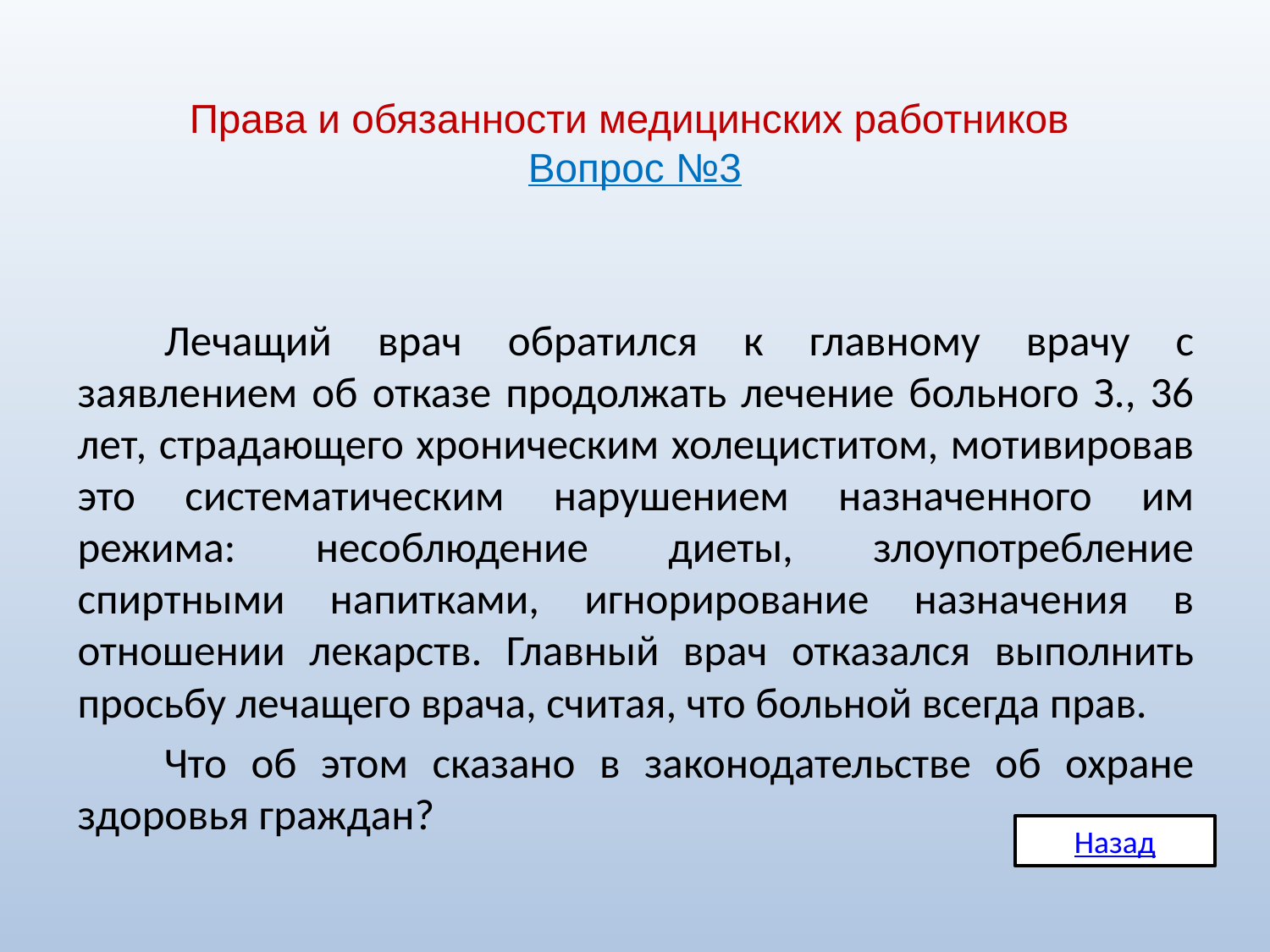

# Права и обязанности медицинских работников Вопрос №3
	Лечащий врач обратился к главному врачу с заявлением об отказе продолжать лечение больного З., 36 лет, страдающего хроническим холециститом, мотивировав это систематическим нарушением назначенного им режима: несоблюдение диеты, злоупотребление спиртными напитками, игнорирование назначения в отношении лекарств. Главный врач отказался выполнить просьбу лечащего врача, считая, что больной всегда прав.
	Что об этом сказано в законодательстве об охране здоровья граждан?

Назад